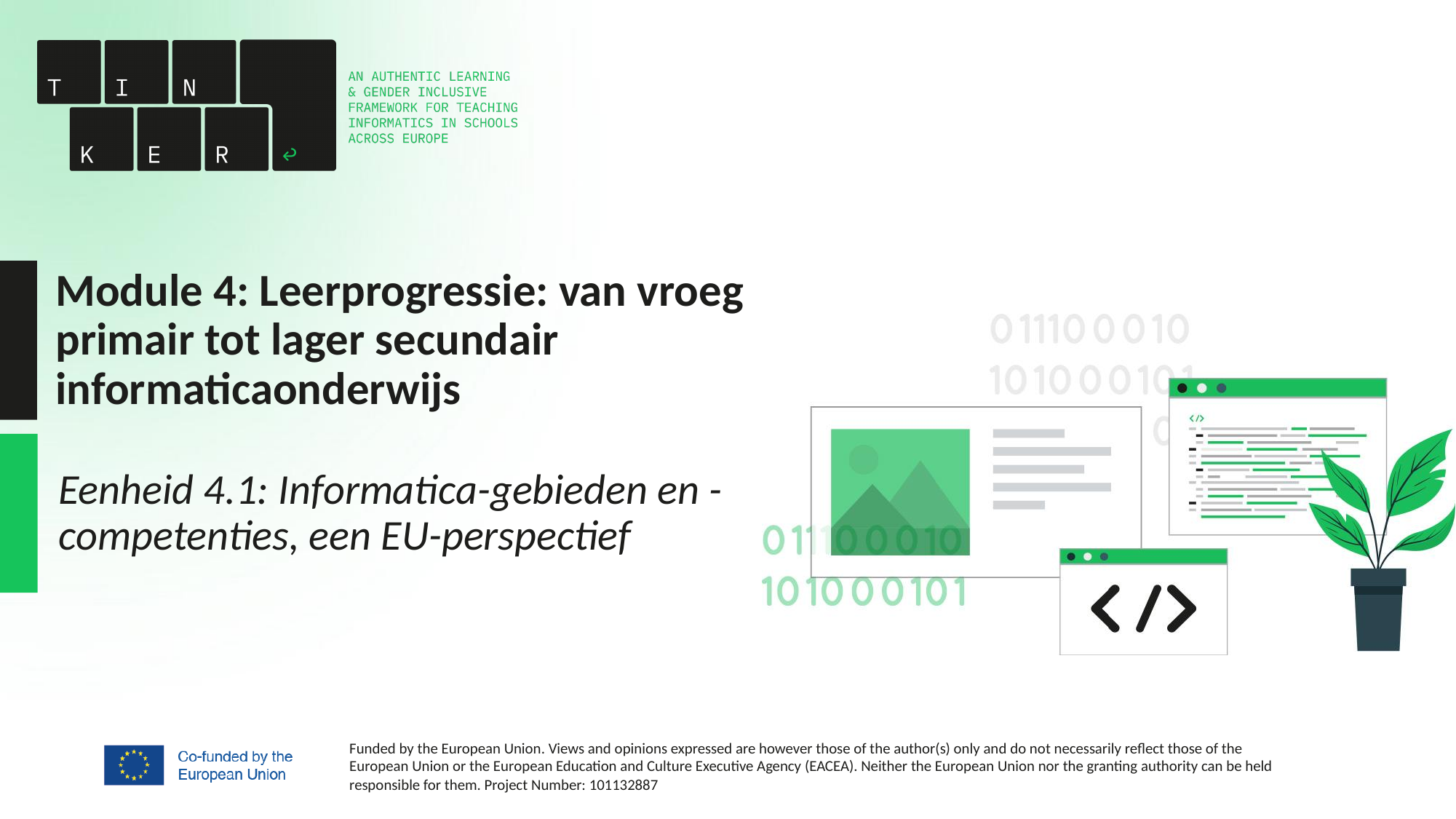

# Module 4: Leerprogressie: van vroeg primair tot lager secundair informaticaonderwijs
Eenheid 4.1: Informatica-gebieden en -competenties, een EU-perspectief